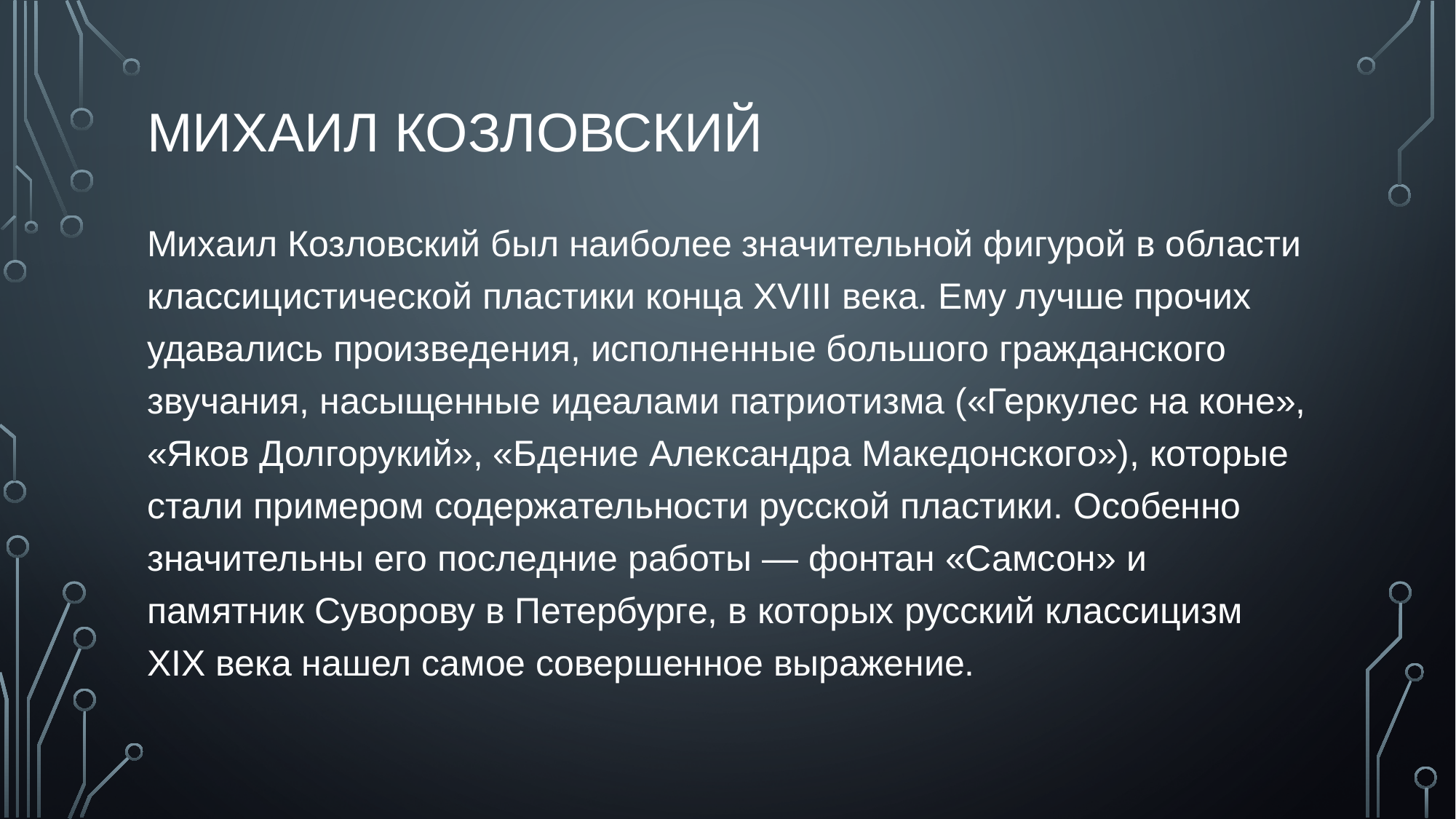

# МИХАИЛ КОЗЛОВСКИЙ
Михаил Козловский был наиболее значительной фигурой в области классицистической пластики конца XVIII века. Ему лучше прочих удавались произведения, исполненные большого гражданского звучания, насыщенные идеалами патриотизма («Геркулес на коне», «Яков Долгорукий», «Бдение Александра Македонского»), которые стали примером содержательности русской пластики. Особенно значительны его последние работы — фонтан «Самсон» и памятник Суворову в Петербурге, в которых русский классицизм XIX века нашел самое совершенное выражение.